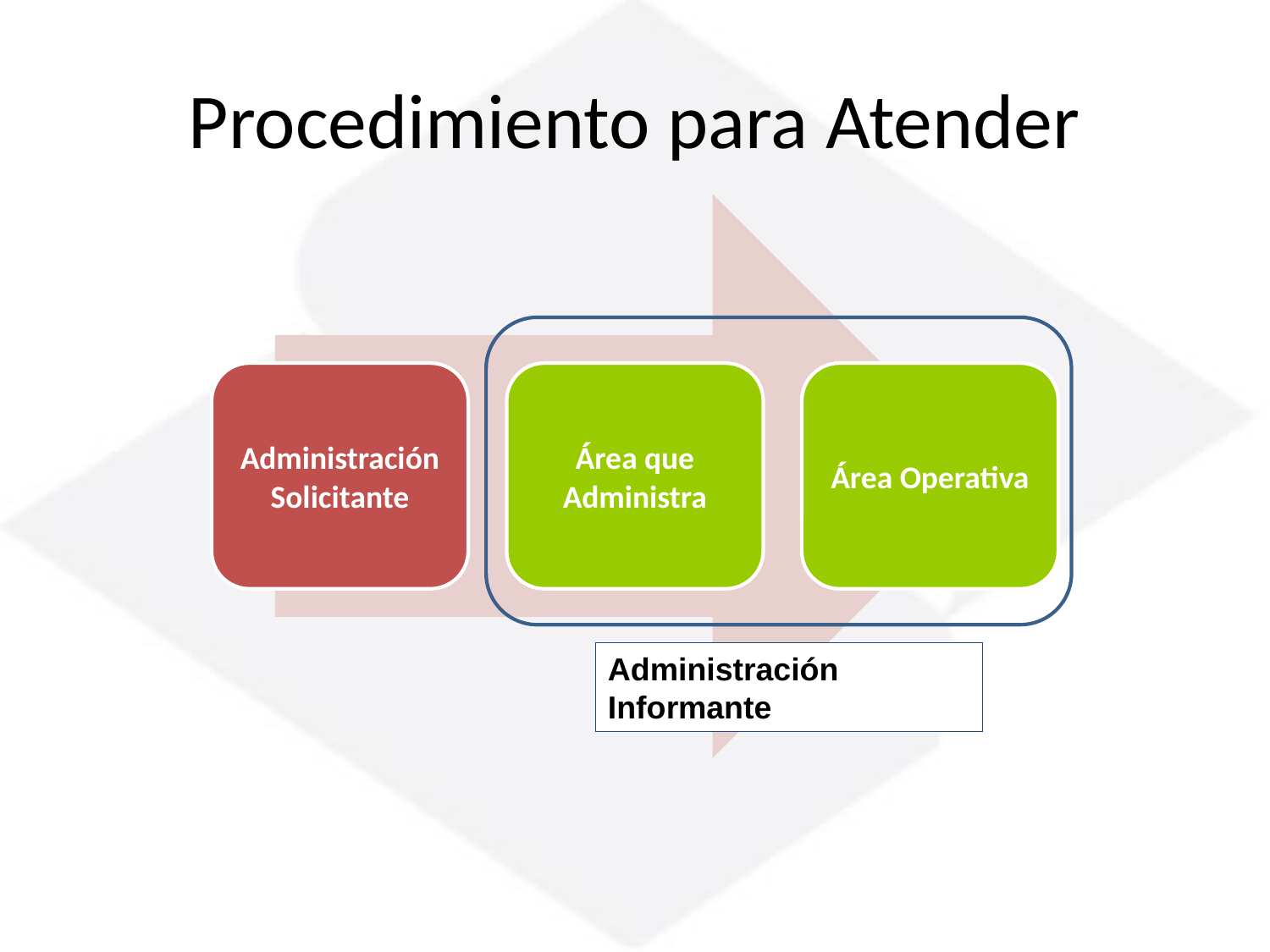

# Procedimiento para Atender
Administración Solicitante
Área que Administra
Área Operativa

Administración Informante